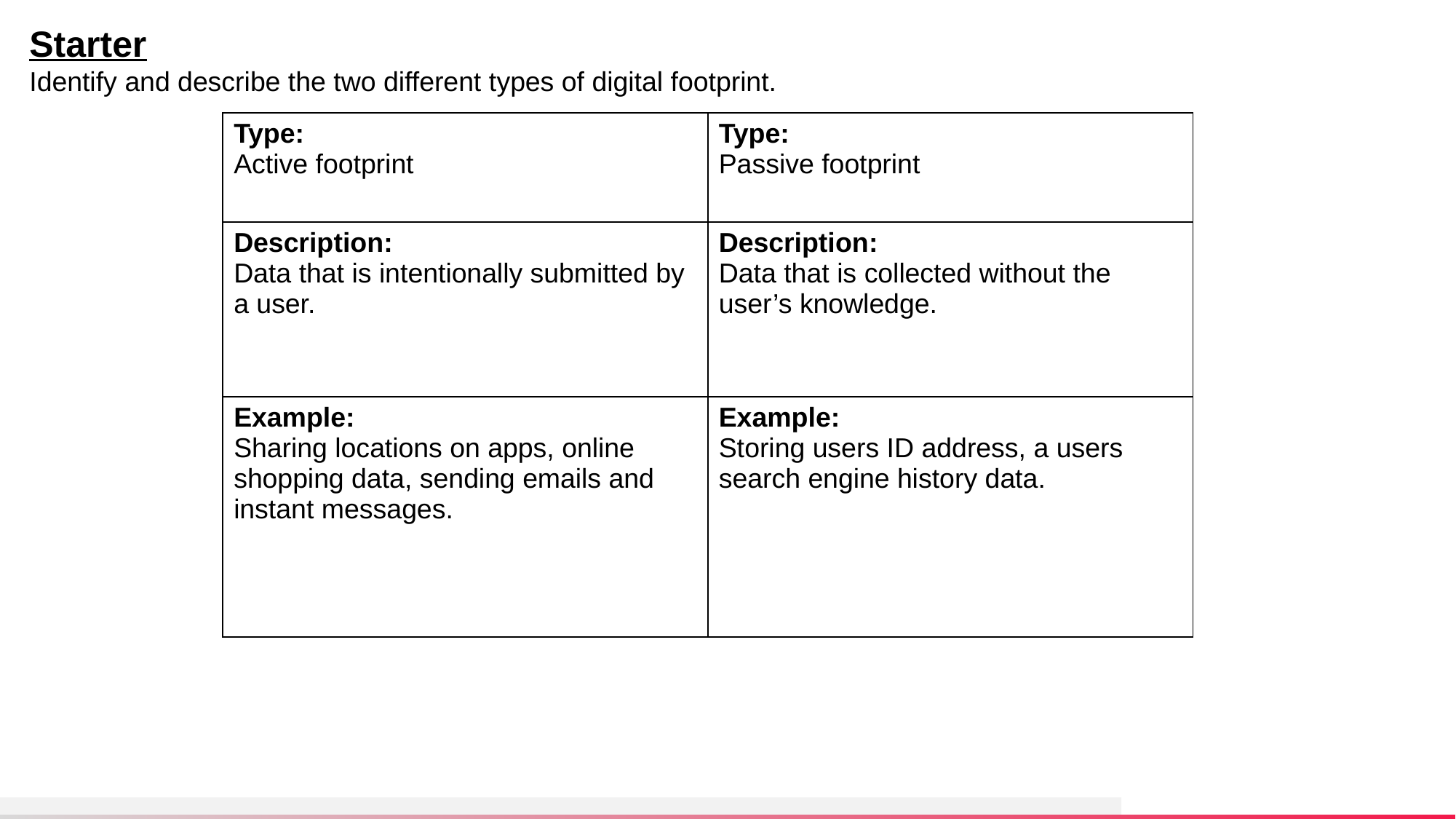

Starter
Identify and describe the two different types of digital footprint.
| Type: Active footprint | Type: Passive footprint |
| --- | --- |
| Description: Data that is intentionally submitted by a user. | Description: Data that is collected without the user’s knowledge. |
| Example: Sharing locations on apps, online shopping data, sending emails and instant messages. | Example: Storing users ID address, a users search engine history data. |